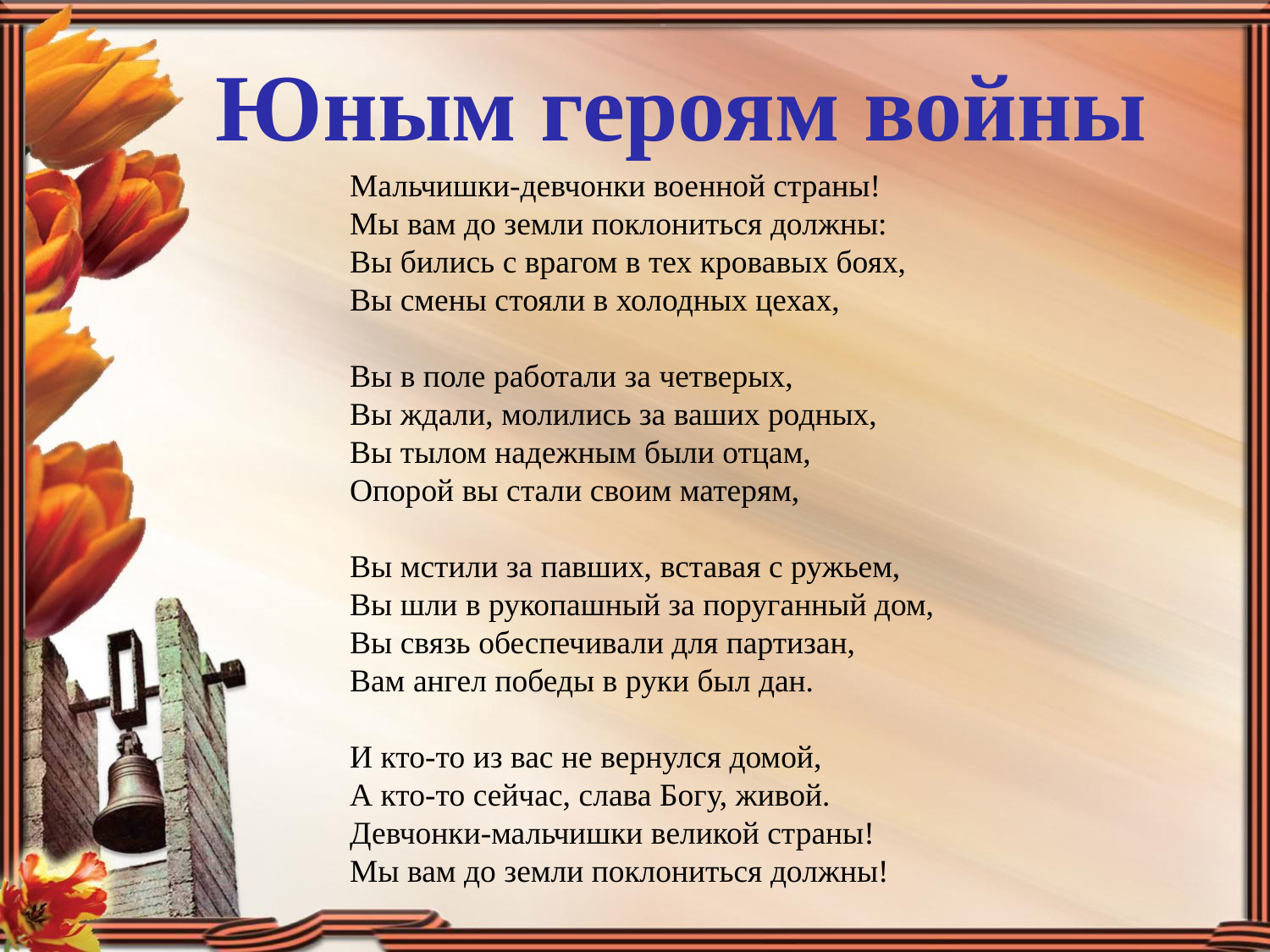

Юным героям войны
Мальчишки-девчонки военной страны!
Мы вам до земли поклониться должны:
Вы бились с врагом в тех кровавых боях,
Вы смены стояли в холодных цехах,
Вы в поле работали за четверых,
Вы ждали, молились за ваших родных,
Вы тылом надежным были отцам,
Опорой вы стали своим матерям,
Вы мстили за павших, вставая с ружьем,
Вы шли в рукопашный за поруганный дом, 
Вы связь обеспечивали для партизан,
Вам ангел победы в руки был дан.
И кто-то из вас не вернулся домой,
А кто-то сейчас, слава Богу, живой.
Девчонки-мальчишки великой страны!
Мы вам до земли поклониться должны!